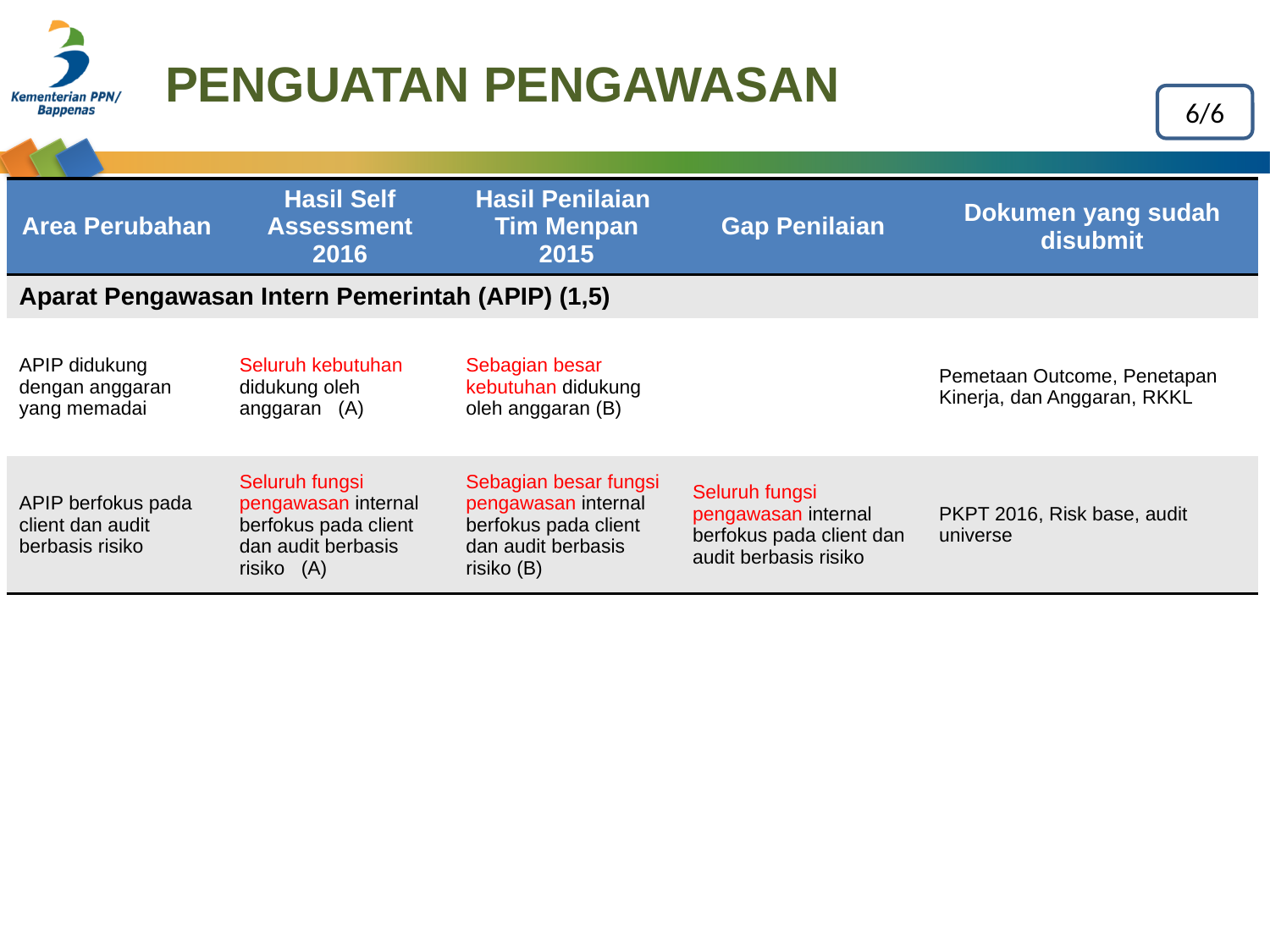

# PENGUATAN PENGAWASAN
6/6
| Area Perubahan | Hasil Self Assessment 2016 | Hasil Penilaian Tim Menpan 2015 | Gap Penilaian | Dokumen yang sudah disubmit |
| --- | --- | --- | --- | --- |
| Aparat Pengawasan Intern Pemerintah (APIP) (1,5) |  |  |  |  |
| APIP didukung dengan anggaran yang memadai | Seluruh kebutuhan didukung oleh anggaran (A) | Sebagian besar kebutuhan didukung oleh anggaran (B) |  | Pemetaan Outcome, Penetapan Kinerja, dan Anggaran, RKKL |
| APIP berfokus pada client dan audit berbasis risiko | Seluruh fungsi pengawasan internal berfokus pada client dan audit berbasis risiko (A) | Sebagian besar fungsi pengawasan internal berfokus pada client dan audit berbasis risiko (B) | Seluruh fungsi pengawasan internal berfokus pada client dan audit berbasis risiko | PKPT 2016, Risk base, audit universe |